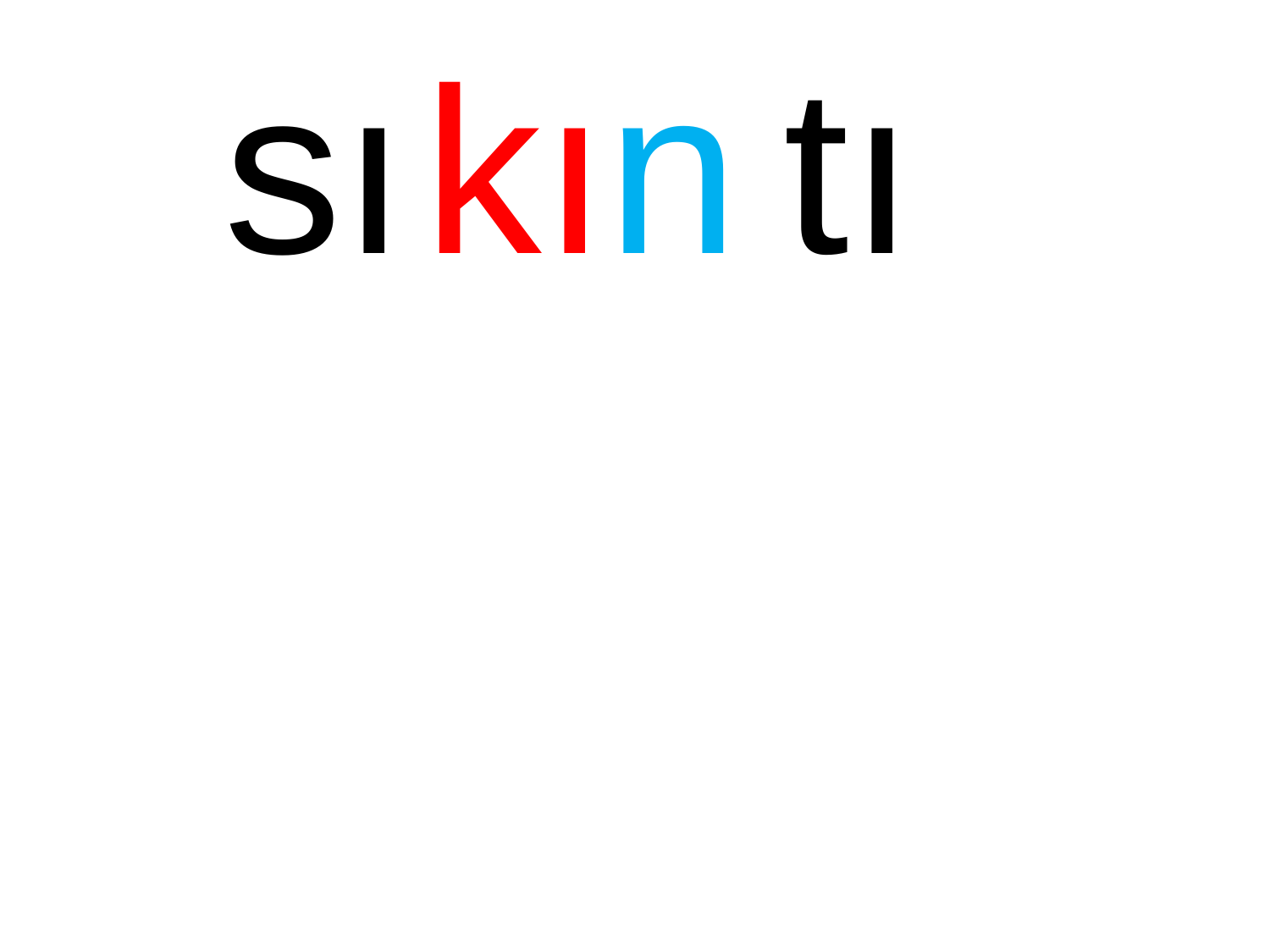

| sı |
| --- |
| kın |
| --- |
| tı |
| --- |